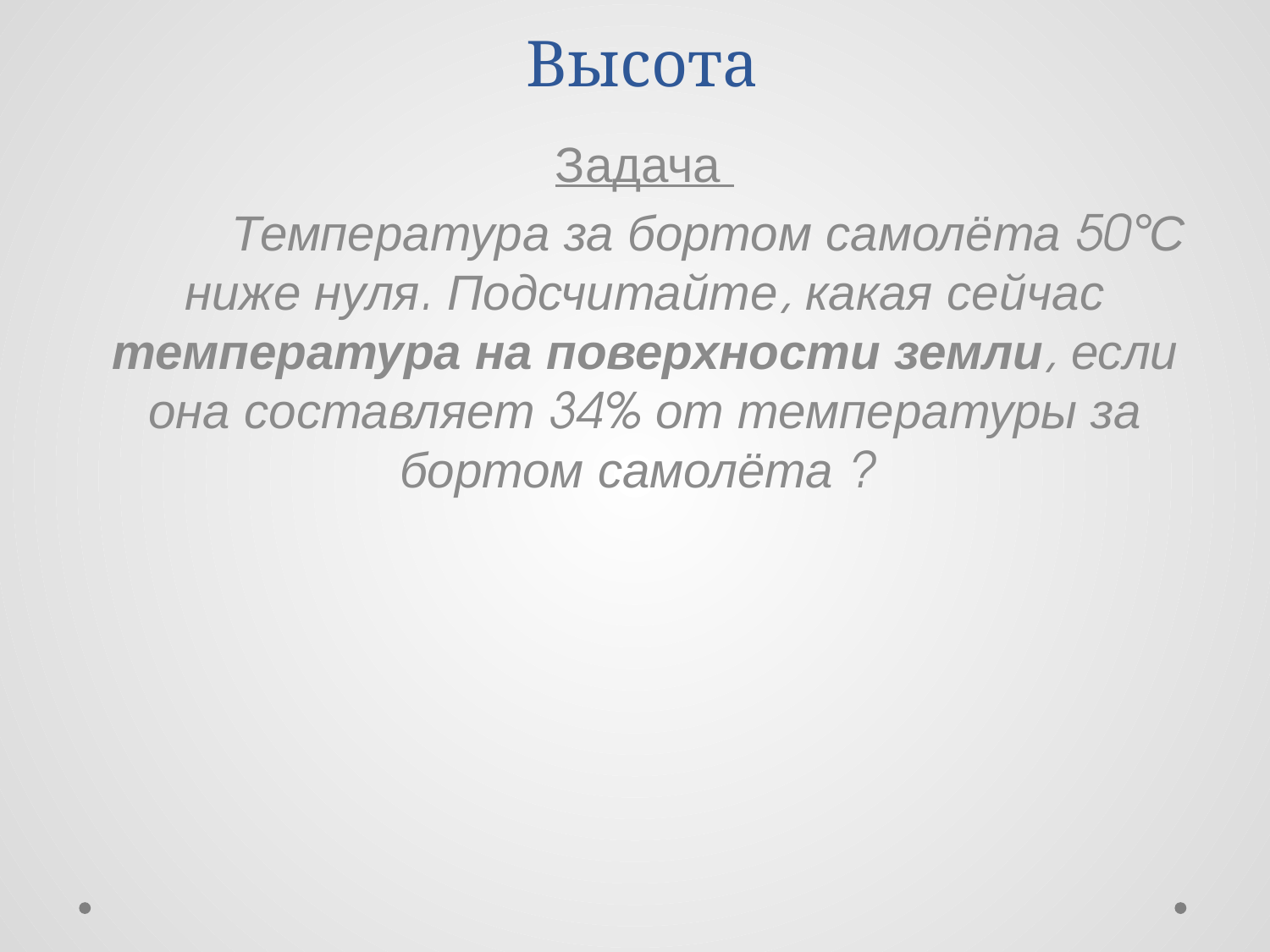

# Высота
Задача
	Температура за бортом самолёта 50°С ниже нуля. Подсчитайте, какая сейчас температура на поверхности земли, если она составляет 34% от температуры за бортом самолёта ?